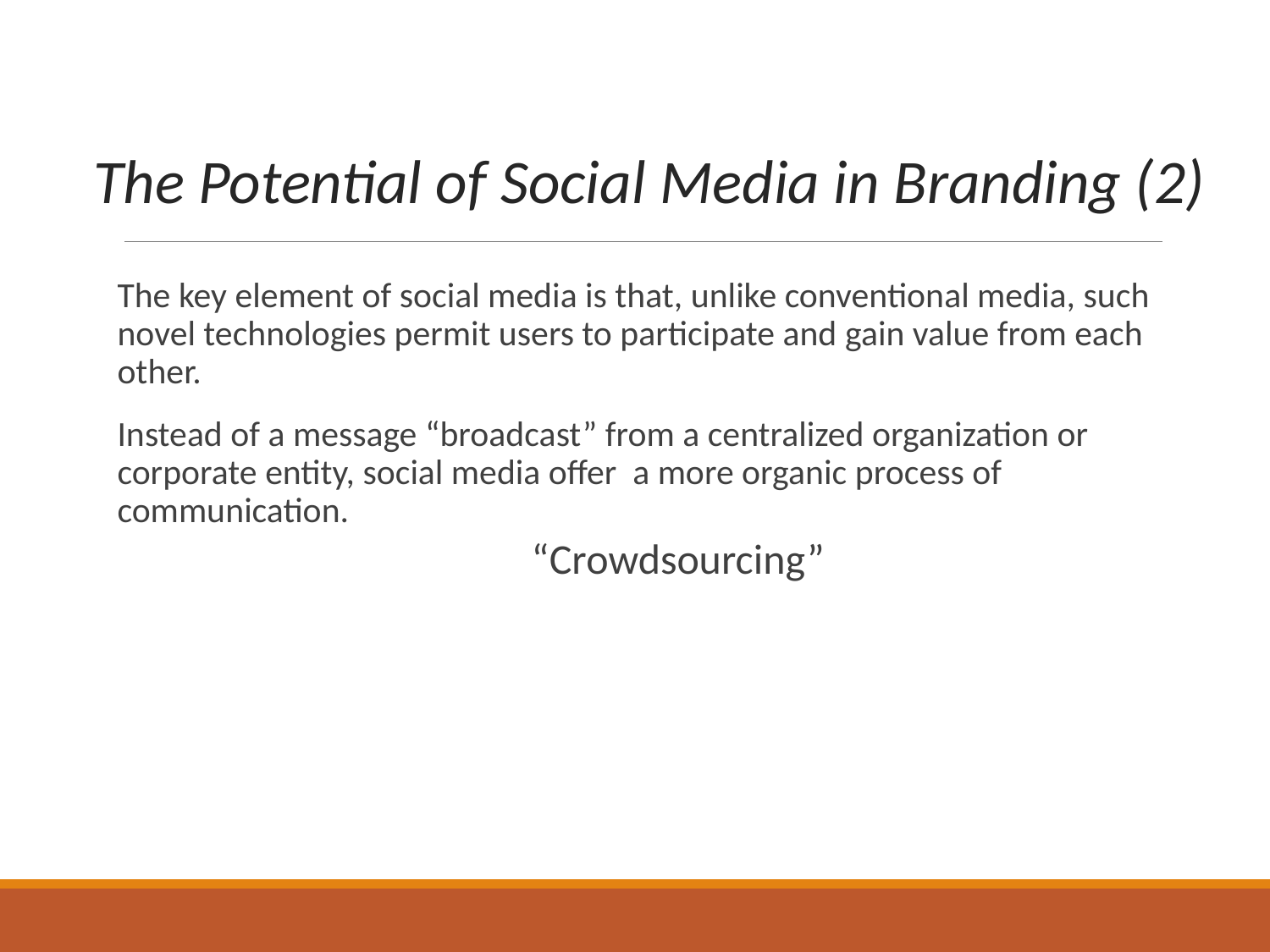

The Potential of Social Media in Branding (2)

The key element of social media is that, unlike conventional media, such novel technologies permit users to participate and gain value from each other.
Instead of a message “broadcast” from a centralized organization or corporate entity, social media offer  a more organic process of communication.
“Crowdsourcing”